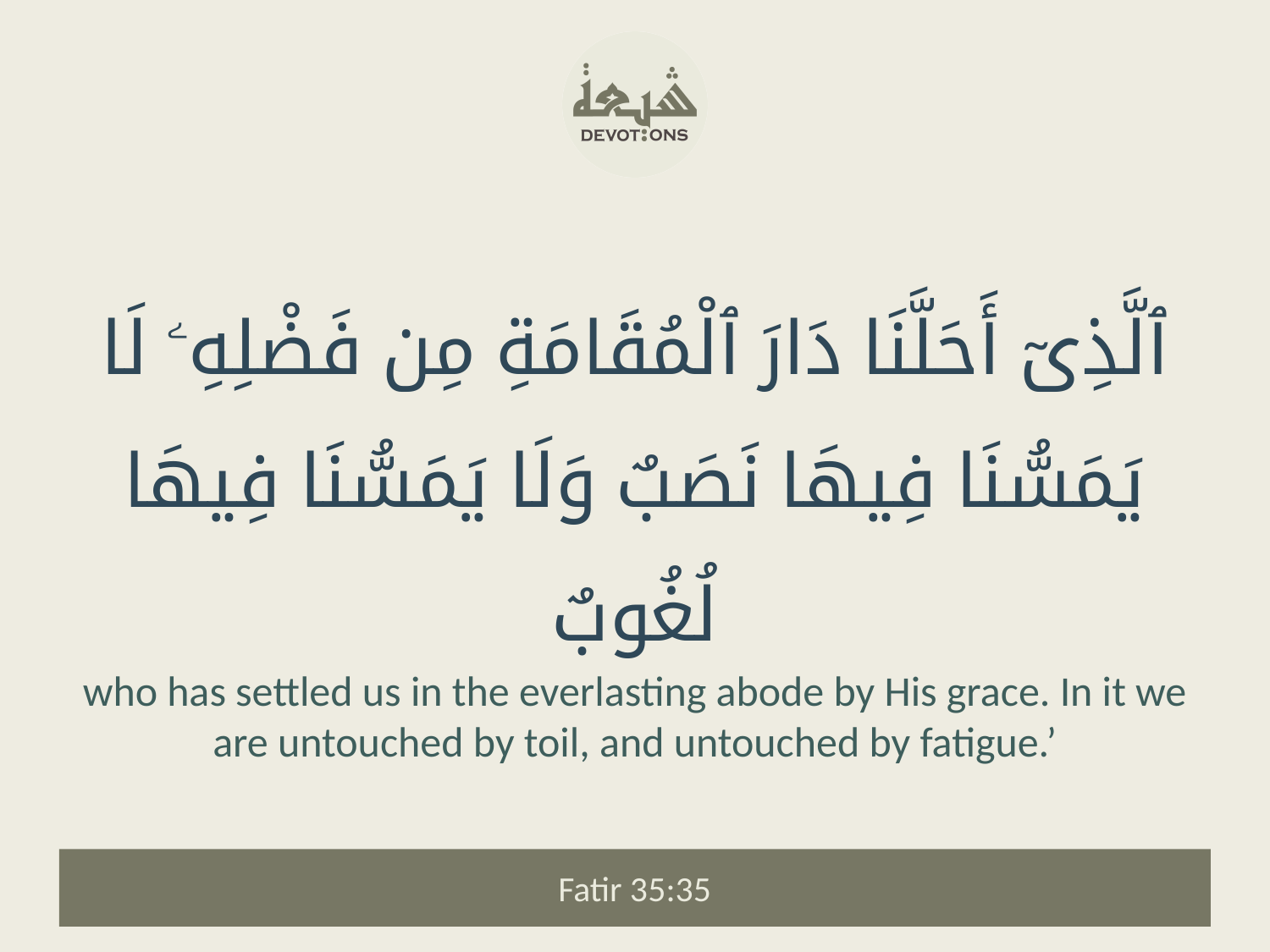

ٱلَّذِىٓ أَحَلَّنَا دَارَ ٱلْمُقَامَةِ مِن فَضْلِهِۦ لَا يَمَسُّنَا فِيهَا نَصَبٌ وَلَا يَمَسُّنَا فِيهَا لُغُوبٌ
who has settled us in the everlasting abode by His grace. In it we are untouched by toil, and untouched by fatigue.’
Fatir 35:35